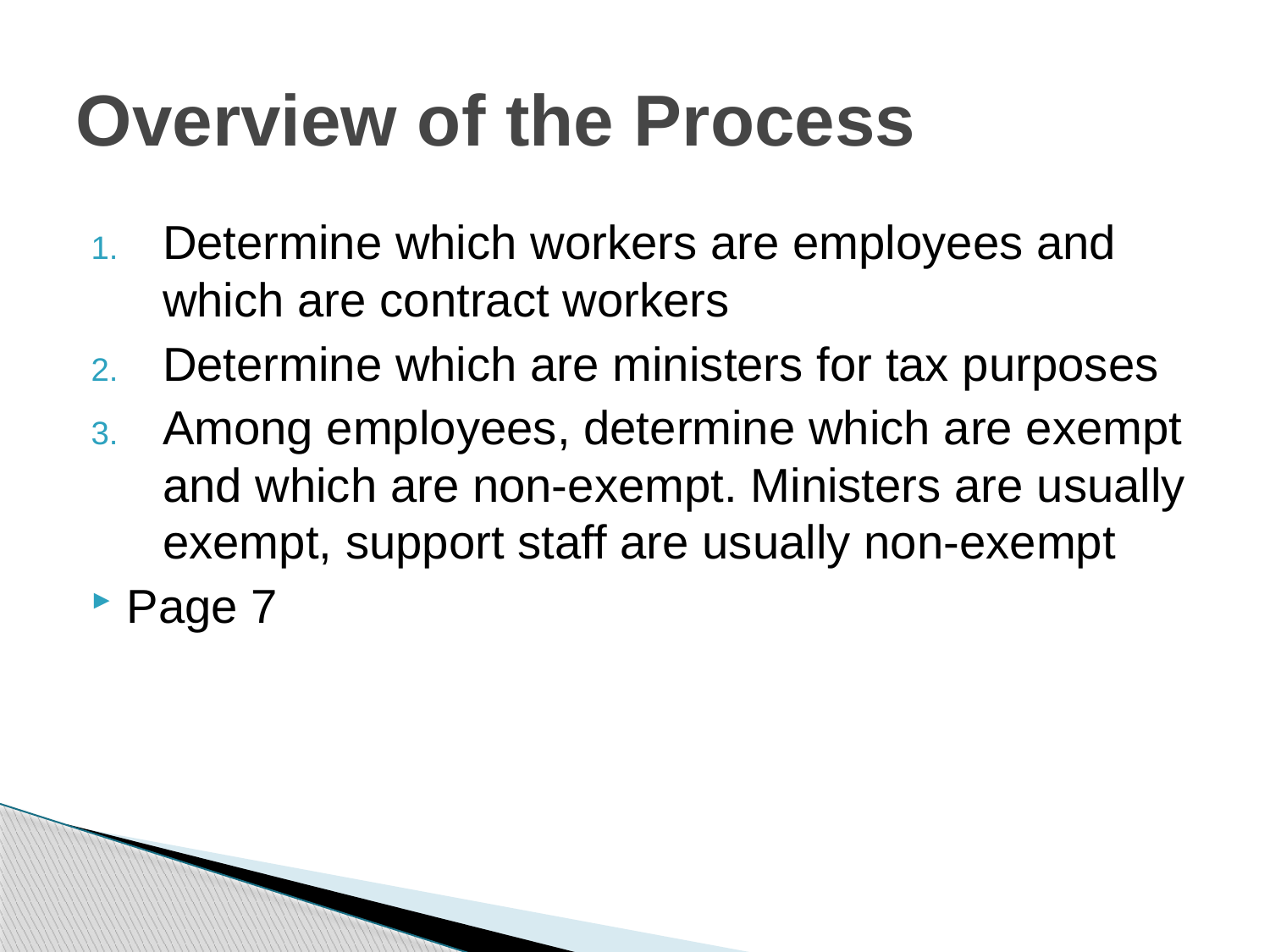

# Overview of the Process
Determine which workers are employees and which are contract workers
Determine which are ministers for tax purposes
Among employees, determine which are exempt and which are non-exempt. Ministers are usually exempt, support staff are usually non-exempt
Page 7